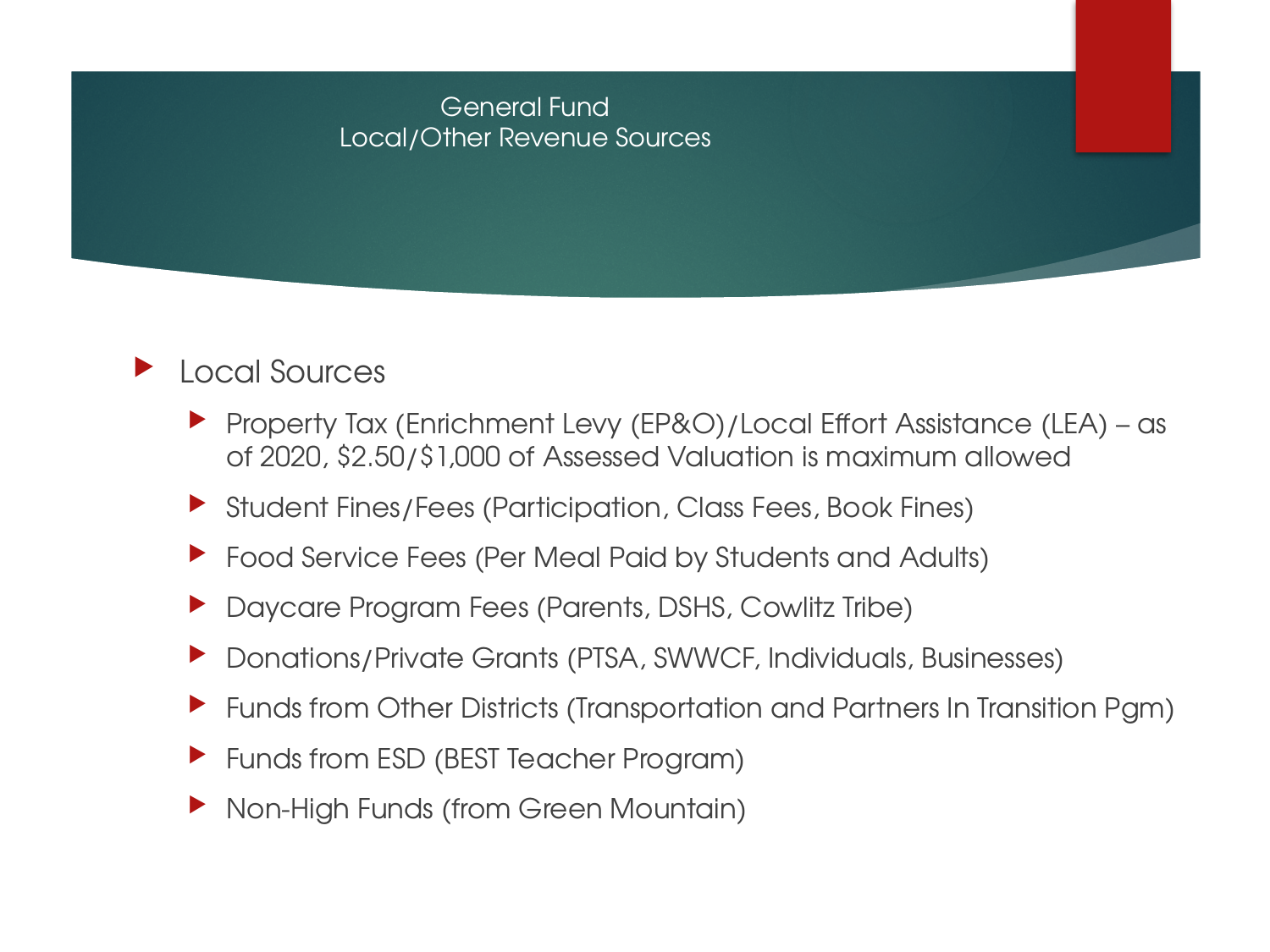

# General Fund Local/Other Revenue Sources
Local Sources
Property Tax (Enrichment Levy (EP&O)/Local Effort Assistance (LEA) – as of 2020, $2.50/$1,000 of Assessed Valuation is maximum allowed
Student Fines/Fees (Participation, Class Fees, Book Fines)
Food Service Fees (Per Meal Paid by Students and Adults)
Daycare Program Fees (Parents, DSHS, Cowlitz Tribe)
Donations/Private Grants (PTSA, SWWCF, Individuals, Businesses)
Funds from Other Districts (Transportation and Partners In Transition Pgm)
Funds from ESD (BEST Teacher Program)
Non-High Funds (from Green Mountain)